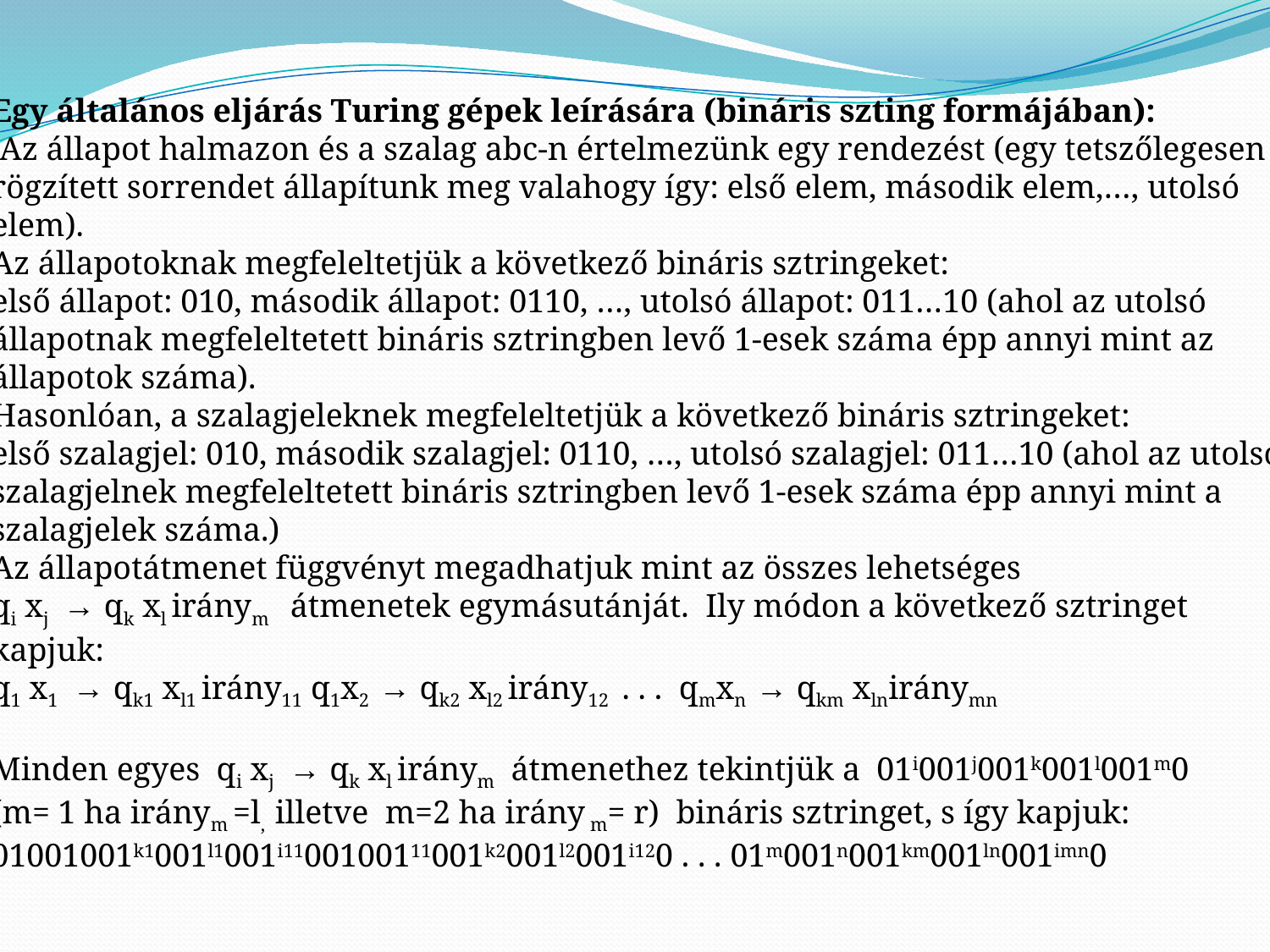

Egy általános eljárás Turing gépek leírására (bináris szting formájában):
 Az állapot halmazon és a szalag abc-n értelmezünk egy rendezést (egy tetszőlegesen
rögzített sorrendet állapítunk meg valahogy így: első elem, második elem,…, utolsó
elem).
Az állapotoknak megfeleltetjük a következő bináris sztringeket:
első állapot: 010, második állapot: 0110, …, utolsó állapot: 011…10 (ahol az utolsó
állapotnak megfeleltetett bináris sztringben levő 1-esek száma épp annyi mint az
állapotok száma).
Hasonlóan, a szalagjeleknek megfeleltetjük a következő bináris sztringeket:
első szalagjel: 010, második szalagjel: 0110, …, utolsó szalagjel: 011…10 (ahol az utolsó
szalagjelnek megfeleltetett bináris sztringben levő 1-esek száma épp annyi mint a
szalagjelek száma.)
Az állapotátmenet függvényt megadhatjuk mint az összes lehetséges
qi xj   → qk xl iránym   átmenetek egymásutánját.  Ily módon a következő sztringet
kapjuk:
q1 x1   → qk1 xl1 irány11 q1x2  → qk2 xl2 irány12  . . .  qmxn  → qkm xlniránymn

Minden egyes  qi xj   → qk xl iránym  átmenethez tekintjük a  01i001j001k001l001m0
(m= 1 ha iránym =l,  illetve  m=2 ha irány m= r)  bináris sztringet, s így kapjuk:
01001001k1001l1001i1100100111001k2001l2001i120 . . . 01m001n001km001ln001imn0